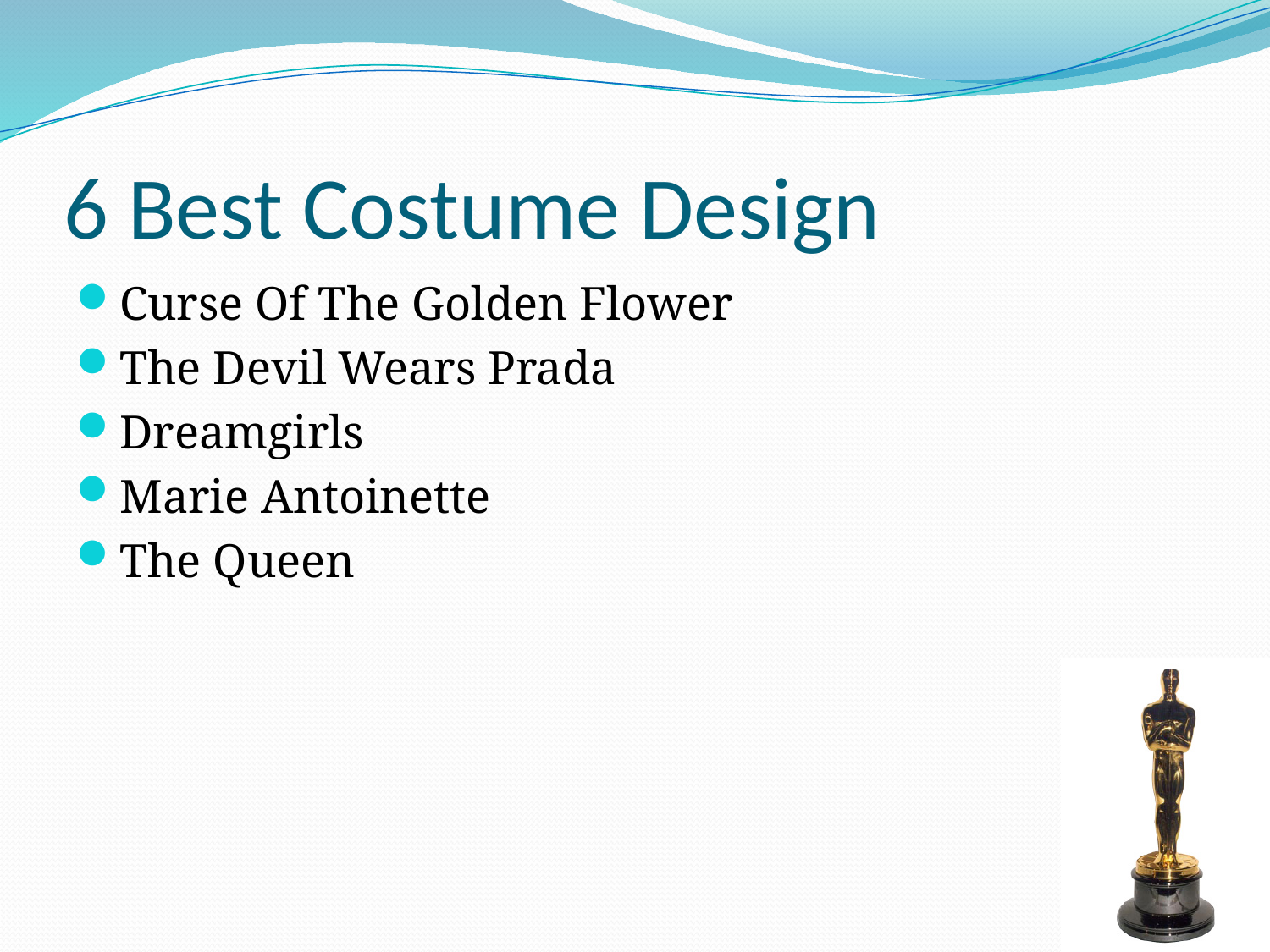

# 6 Best Costume Design
Curse Of The Golden Flower
The Devil Wears Prada
Dreamgirls
Marie Antoinette
The Queen